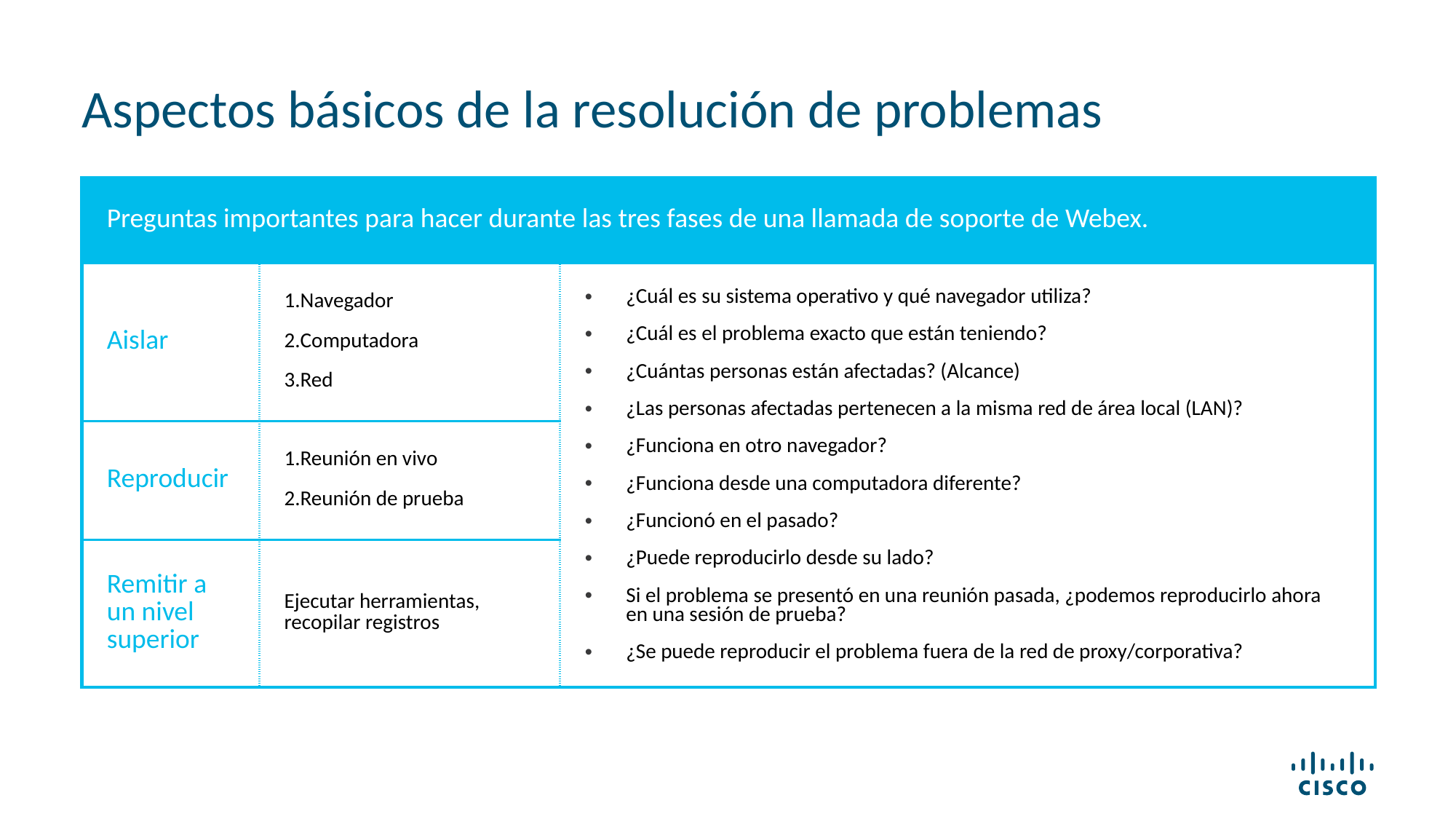

# Aspectos básicos de la resolución de problemas
| Preguntas importantes para hacer durante las tres fases de una llamada de soporte de Webex. |  |  |
| --- | --- | --- |
| Aislar | Navegador Computadora Red | ¿Cuál es su sistema operativo y qué navegador utiliza? ¿Cuál es el problema exacto que están teniendo? ¿Cuántas personas están afectadas? (Alcance) ¿Las personas afectadas pertenecen a la misma red de área local (LAN)? ¿Funciona en otro navegador? ¿Funciona desde una computadora diferente? ¿Funcionó en el pasado? ¿Puede reproducirlo desde su lado? Si el problema se presentó en una reunión pasada, ¿podemos reproducirlo ahora en una sesión de prueba? ¿Se puede reproducir el problema fuera de la red de proxy/corporativa? |
| Reproducir | Reunión en vivo Reunión de prueba |  |
| Remitir a un nivel superior | Ejecutar herramientas, recopilar registros |  |